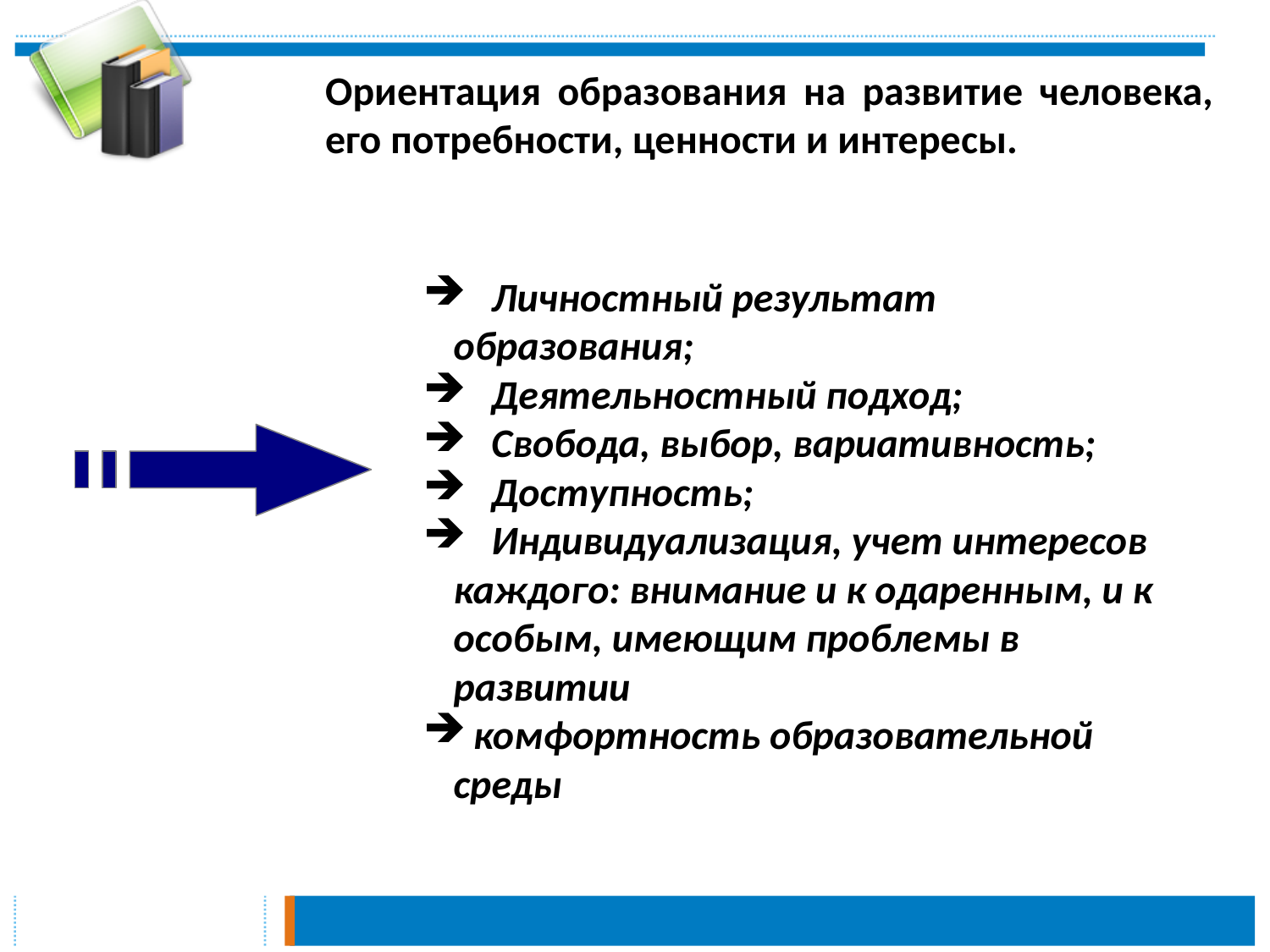

Ориентация образования на развитие человека, его потребности, ценности и интересы.

   Личностный результат образования;
   Деятельностный подход;
   Свобода, выбор, вариативность;
   Доступность;
   Индивидуализация, учет интересов каждого: внимание и к одаренным, и к особым, имеющим проблемы в развитии
 комфортность образовательной среды